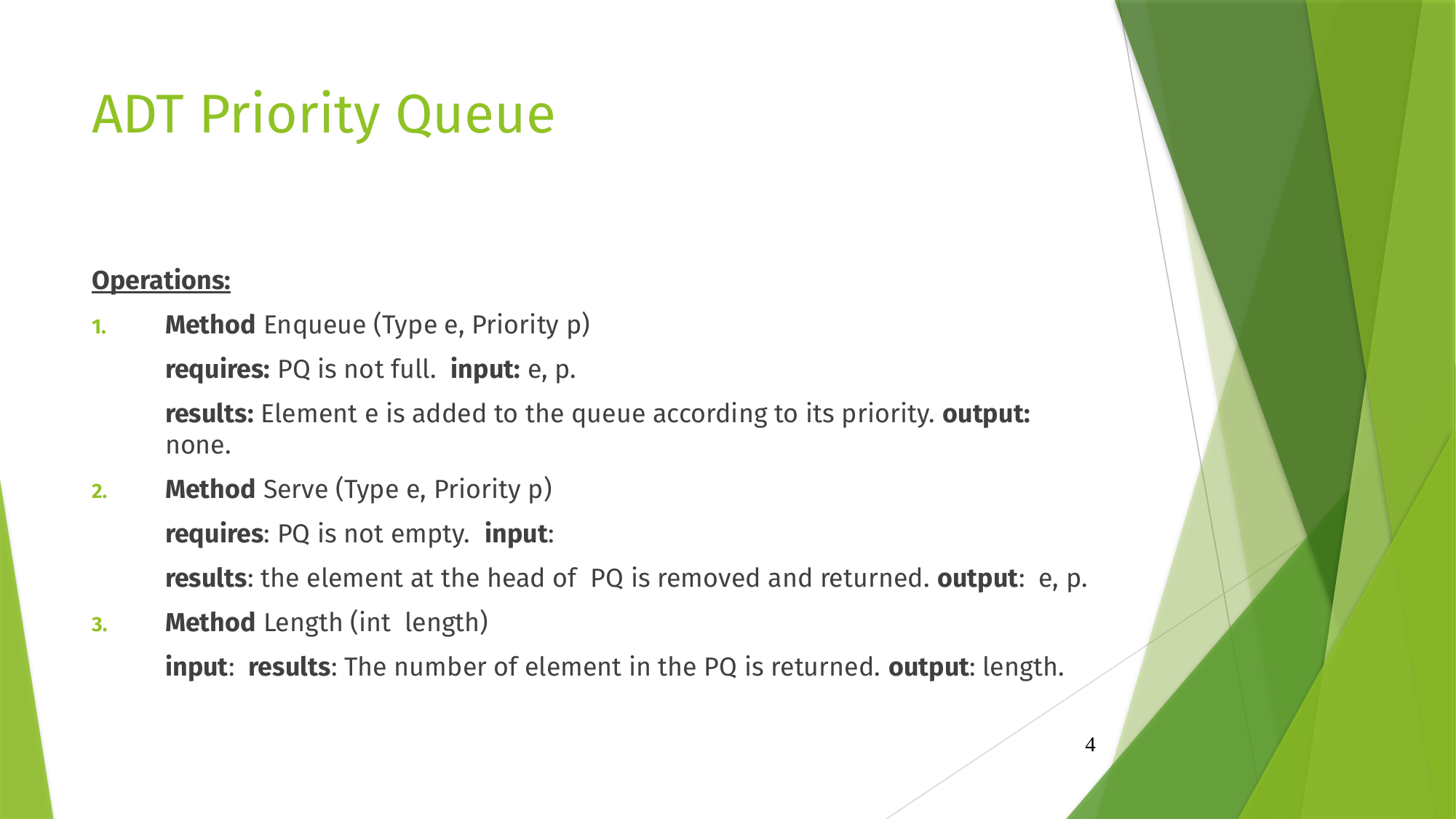

# ADT Priority Queue
Operations:
Method Enqueue (Type e, Priority p)
	requires: PQ is not full.  input: e, p.
	results: Element e is added to the queue according to its priority. output: none.
Method Serve (Type e, Priority p)
	requires: PQ is not empty.  input:
	results: the element at the head of  PQ is removed and returned. output:  e, p.
Method Length (int  length)
	input:  results: The number of element in the PQ is returned. output: length.
4